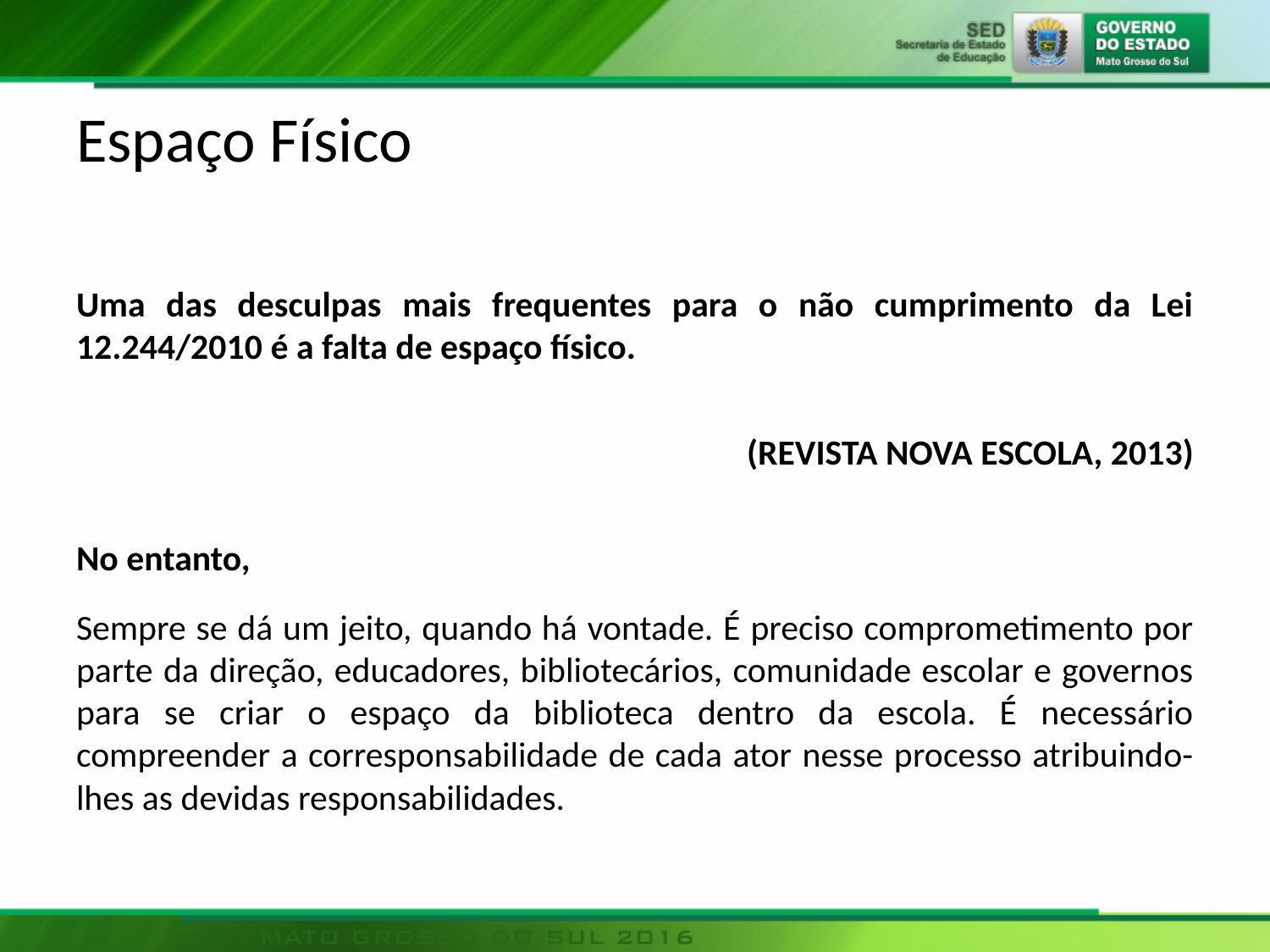

# Espaço Físico

Uma das desculpas mais frequentes para o não cumprimento da Lei 12.244/2010 é a falta de espaço físico.

(REVISTA NOVA ESCOLA, 2013)

No entanto,

Sempre se dá um jeito, quando há vontade. É preciso comprometimento por parte da direção, educadores, bibliotecários, comunidade escolar e governos para se criar o espaço da biblioteca dentro da escola. É necessário compreender a corresponsabilidade de cada ator nesse processo atribuindo-lhes as devidas responsabilidades.